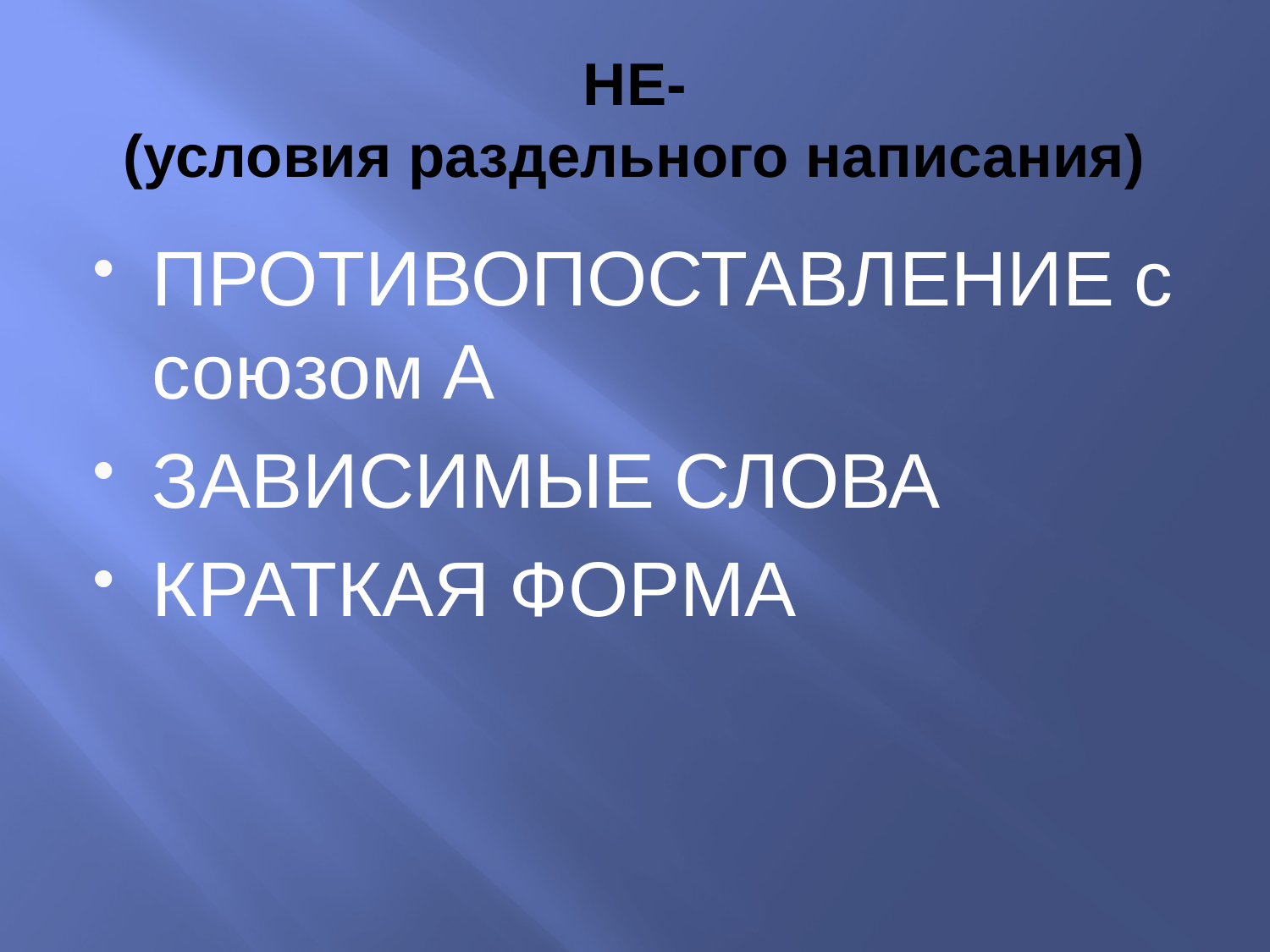

# НЕ- (условия раздельного написания)
ПРОТИВОПОСТАВЛЕНИЕ с союзом А
ЗАВИСИМЫЕ СЛОВА
КРАТКАЯ ФОРМА